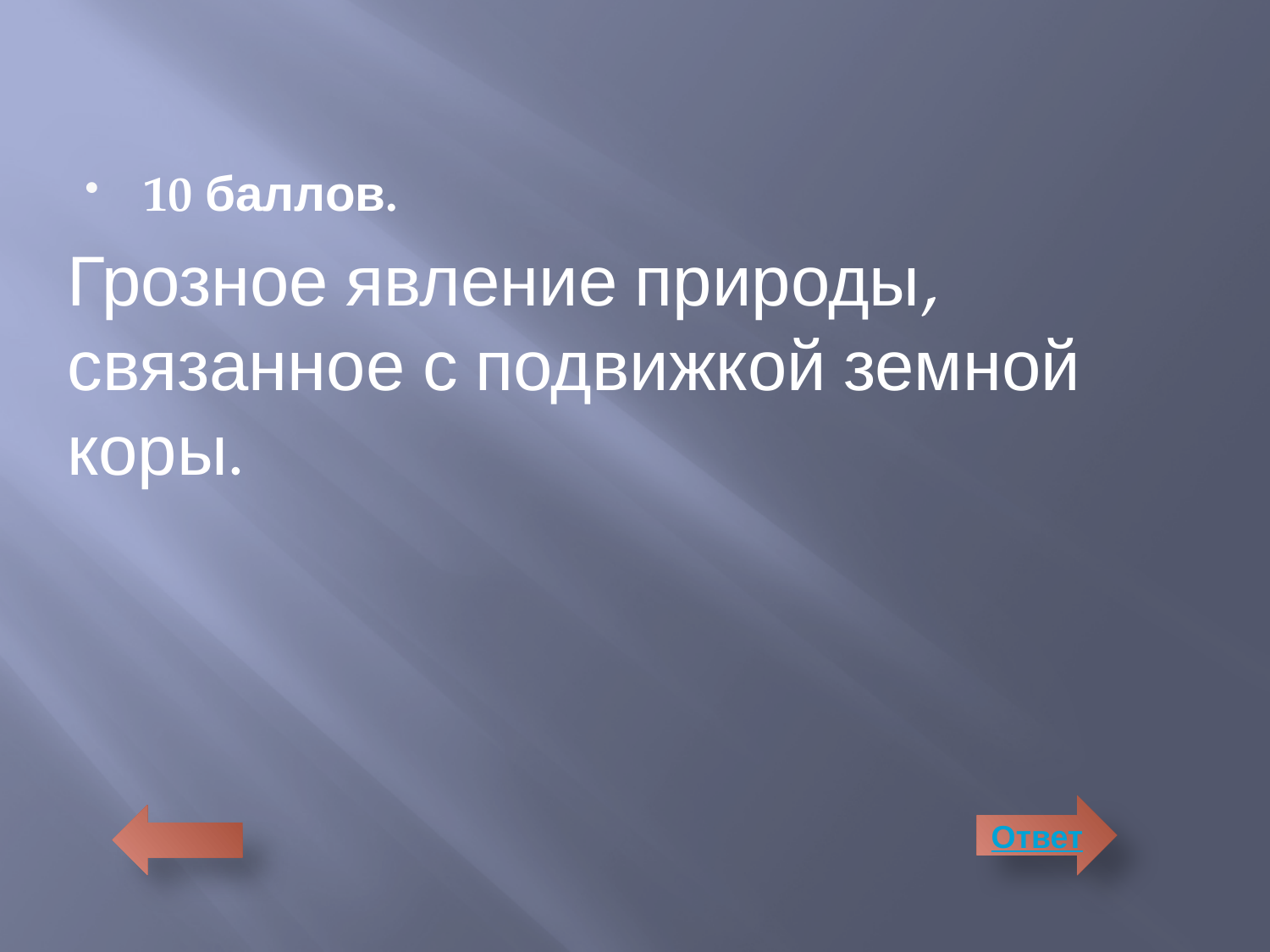

10 баллов.
Грозное явление природы, связанное с подвижкой земной коры.
Ответ